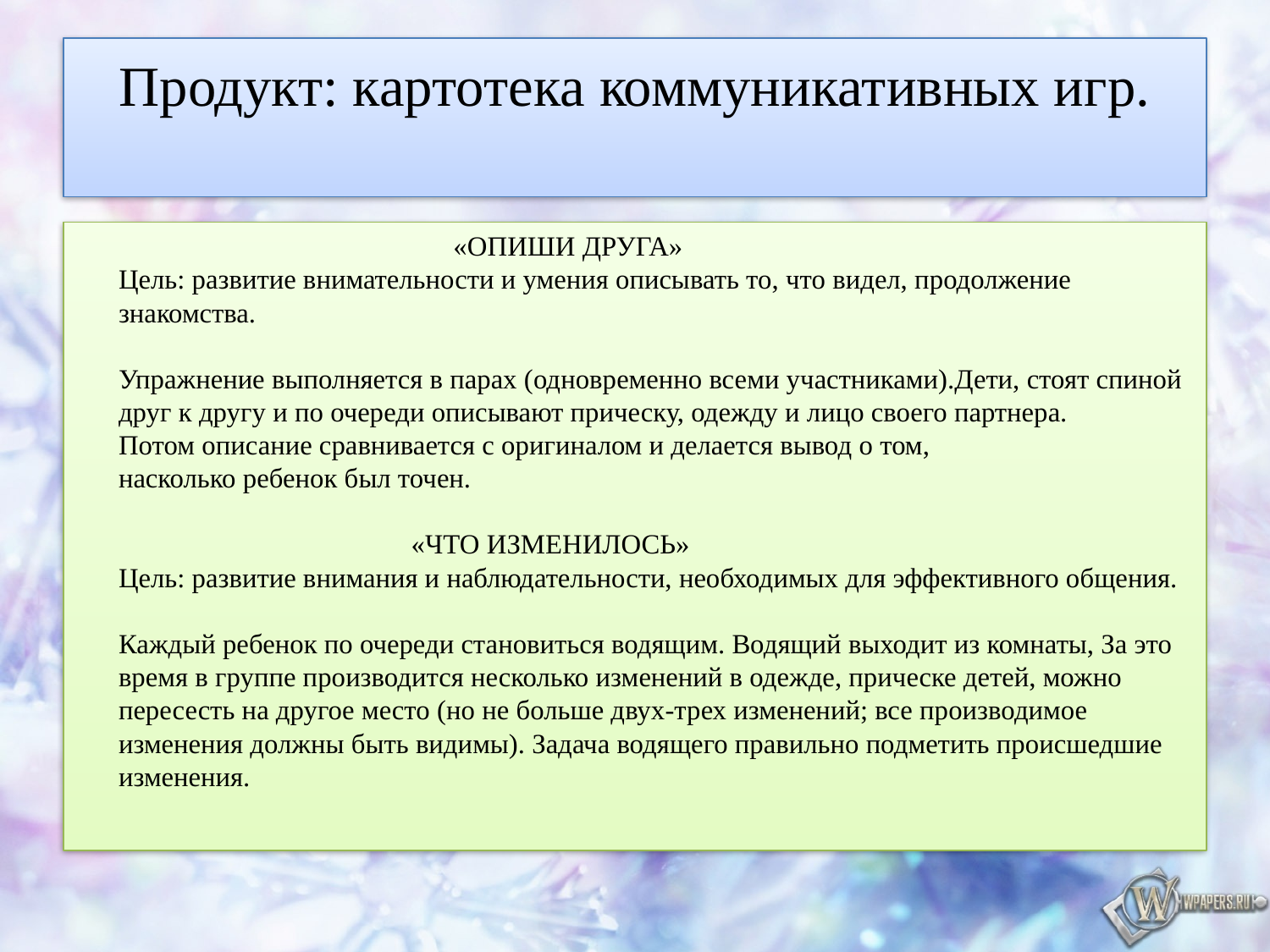

# Продукт: картотека коммуникативных игр.
                                                      «ОПИШИ ДРУГА»
Цель: развитие внимательности и умения описывать то, что видел, продолжение знакомства.
Упражнение выполняется в парах (одновременно всеми участниками).Дети, стоят спиной друг к другу и по очереди описывают прическу, одежду и лицо своего партнера.
Потом описание сравнивается с оригиналом и делается вывод о том,
насколько ребенок был точен.
                                          «ЧТО ИЗМЕНИЛОСЬ»
Цель: развитие внимания и наблюдательности, необходимых для эффективного общения.
Каждый ребенок по очереди становиться водящим. Водящий выходит из комнаты, За это время в группе производится несколько изменений в одежде, прическе детей, можно пересесть на другое место (но не больше двух-трех изменений; все производимое изменения должны быть видимы). Задача водящего правильно подметить происшедшие изменения.